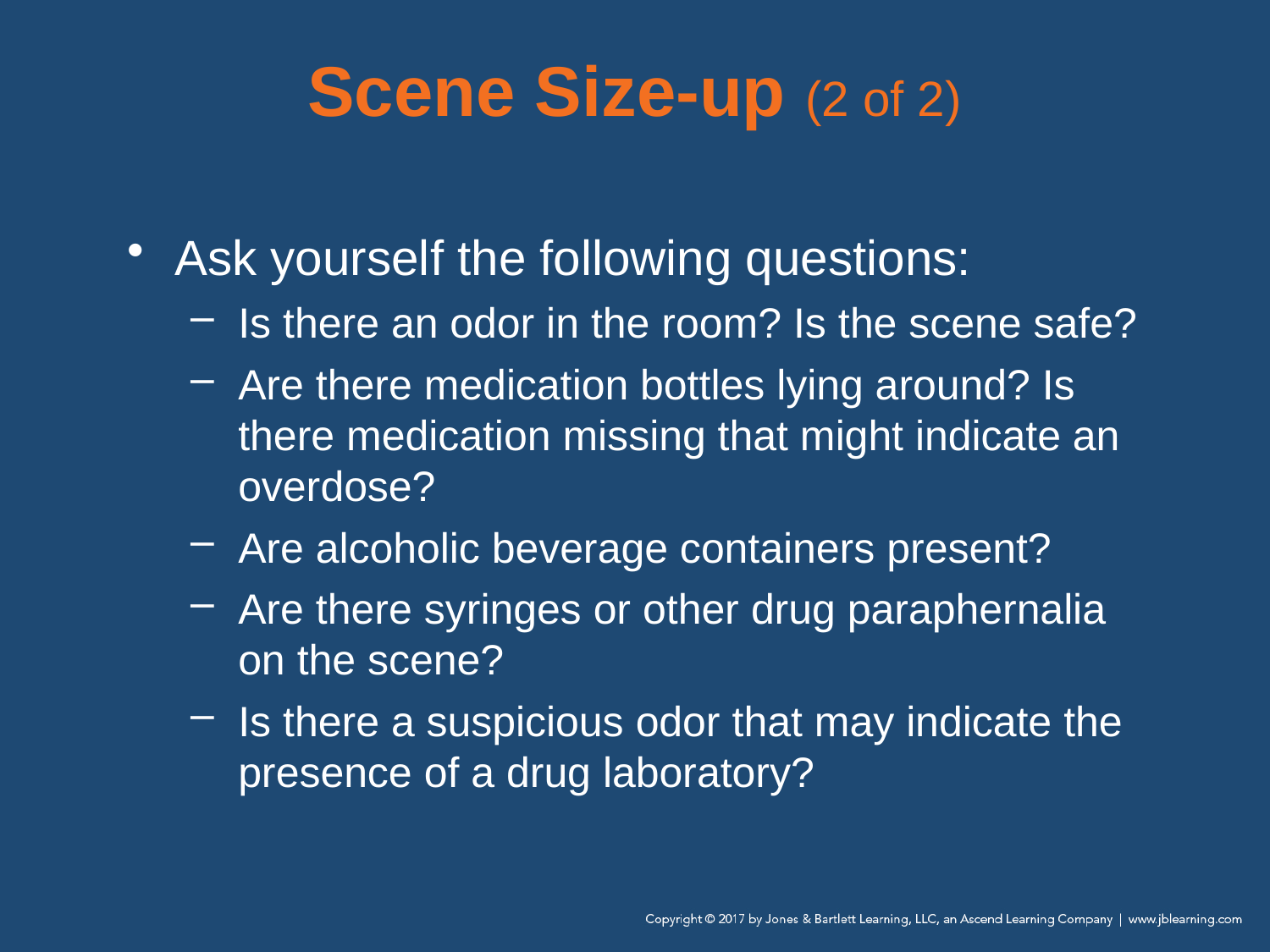

# Scene Size-up (2 of 2)
Ask yourself the following questions:
Is there an odor in the room? Is the scene safe?
Are there medication bottles lying around? Is there medication missing that might indicate an overdose?
Are alcoholic beverage containers present?
Are there syringes or other drug paraphernalia on the scene?
Is there a suspicious odor that may indicate the presence of a drug laboratory?